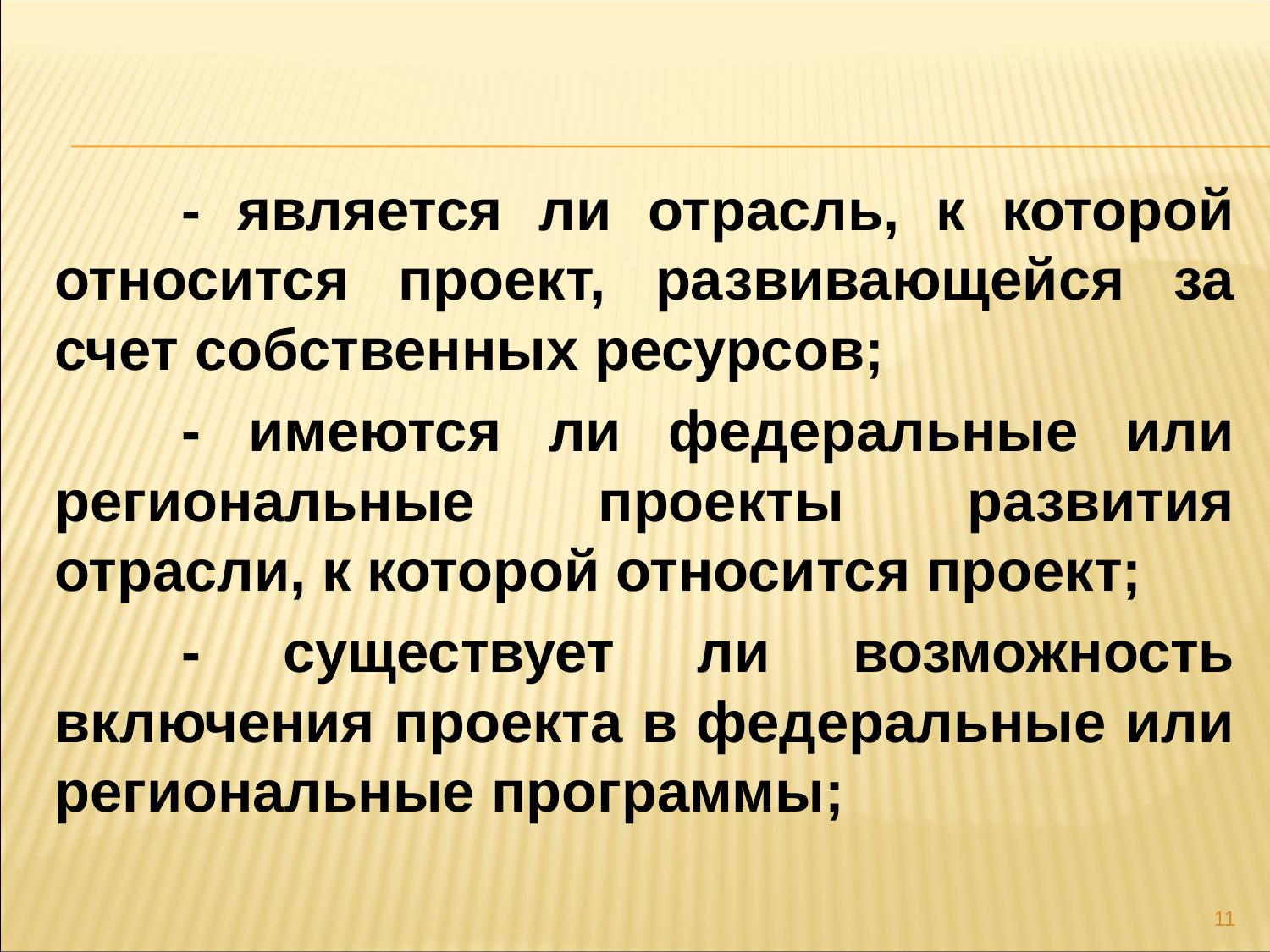

- является ли отрасль, к которой относится проект, развивающейся за счет собственных ресурсов;
	- имеются ли федеральные или региональные проекты развития отрасли, к которой относится проект;
	- существует ли возможность включения проекта в федеральные или региональные программы;
11